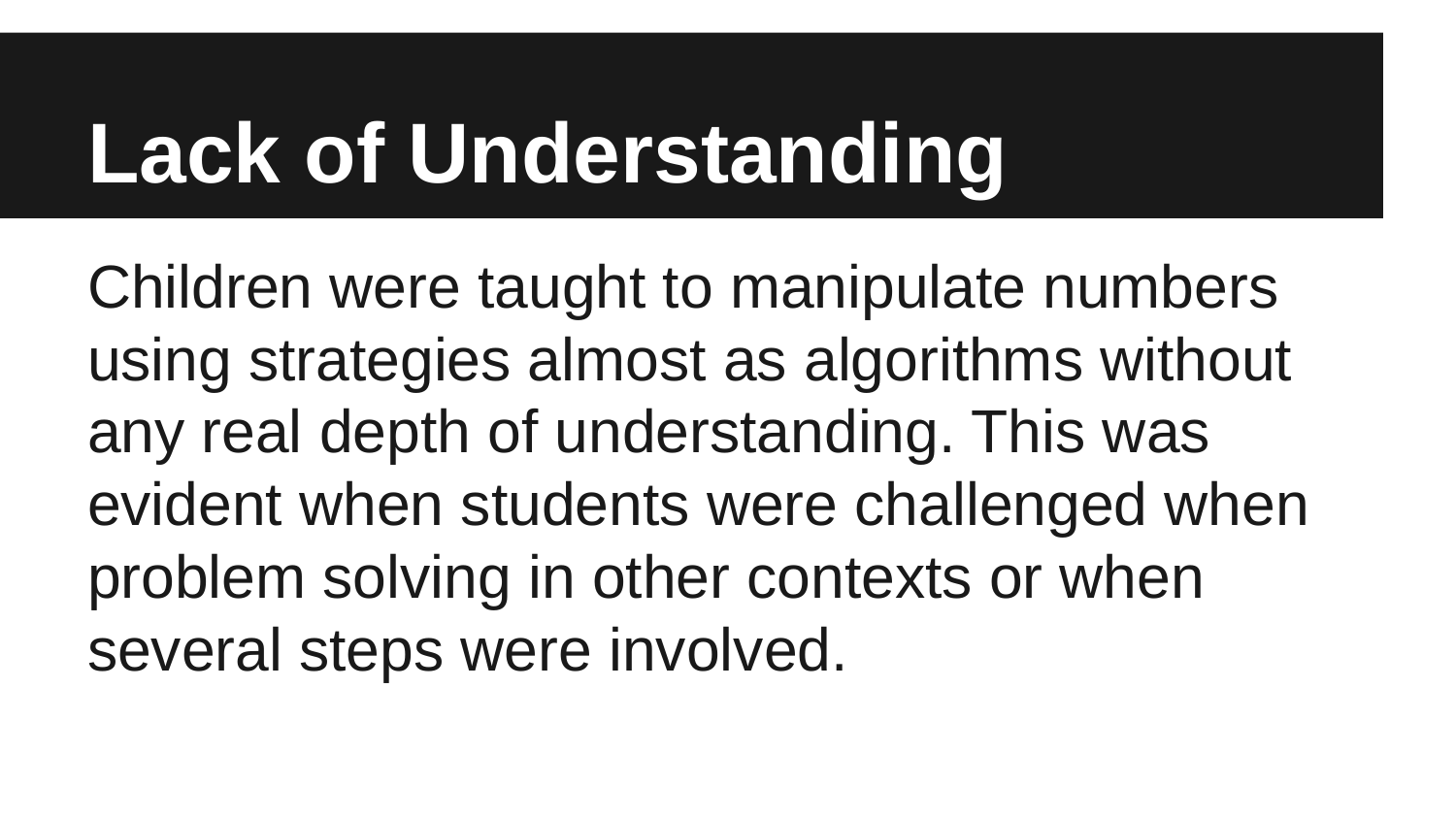

# Lack of Understanding
Children were taught to manipulate numbers using strategies almost as algorithms without any real depth of understanding. This was evident when students were challenged when problem solving in other contexts or when several steps were involved.